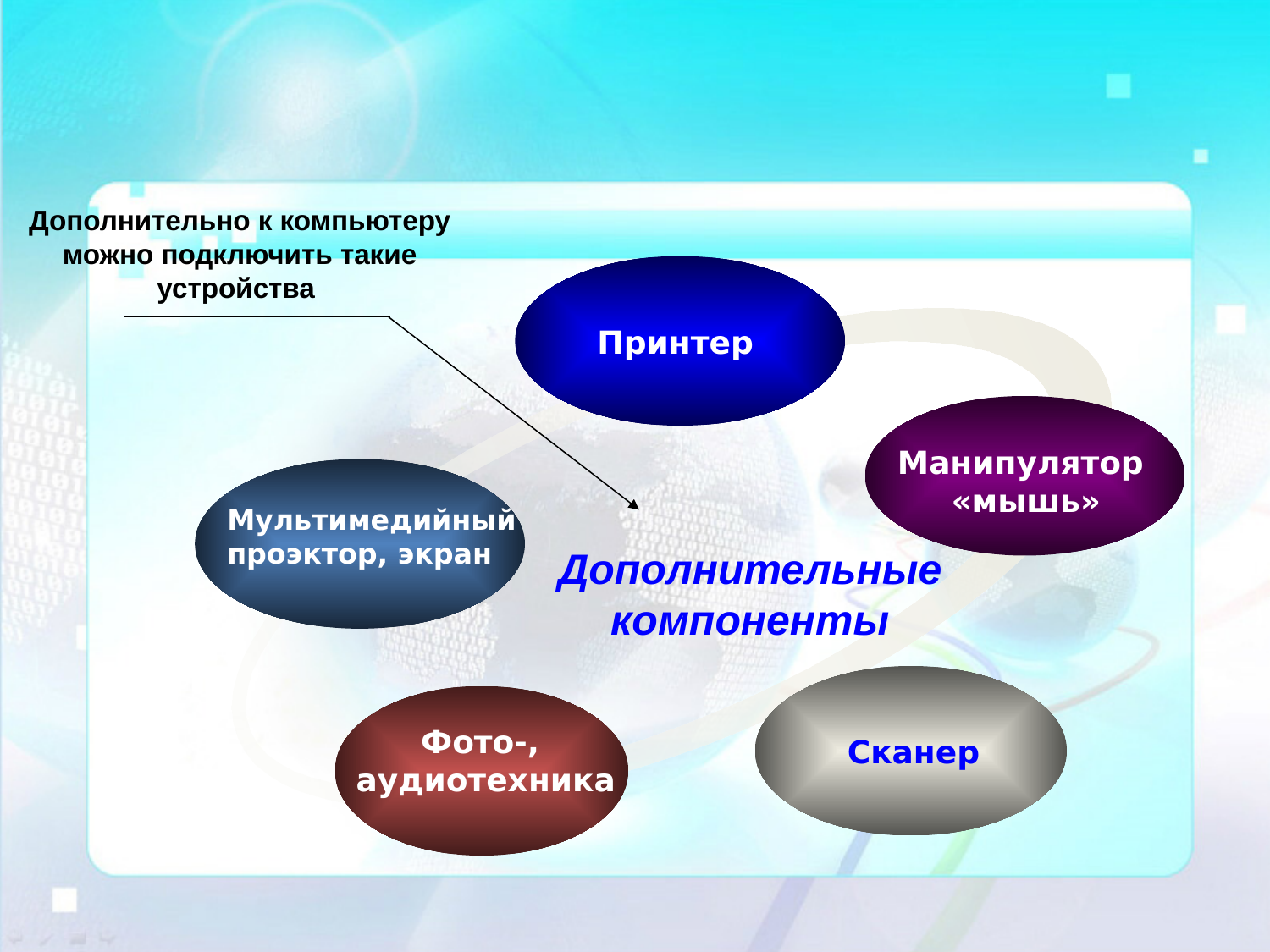

Дополнительно к компьютеру можно подключить такие устройства

Принтер

Манипулятор
«мышь»

Мультимедийный
проэктор, экран
Дополнительные компоненты

Фото-,
аудиотехника
Сканер